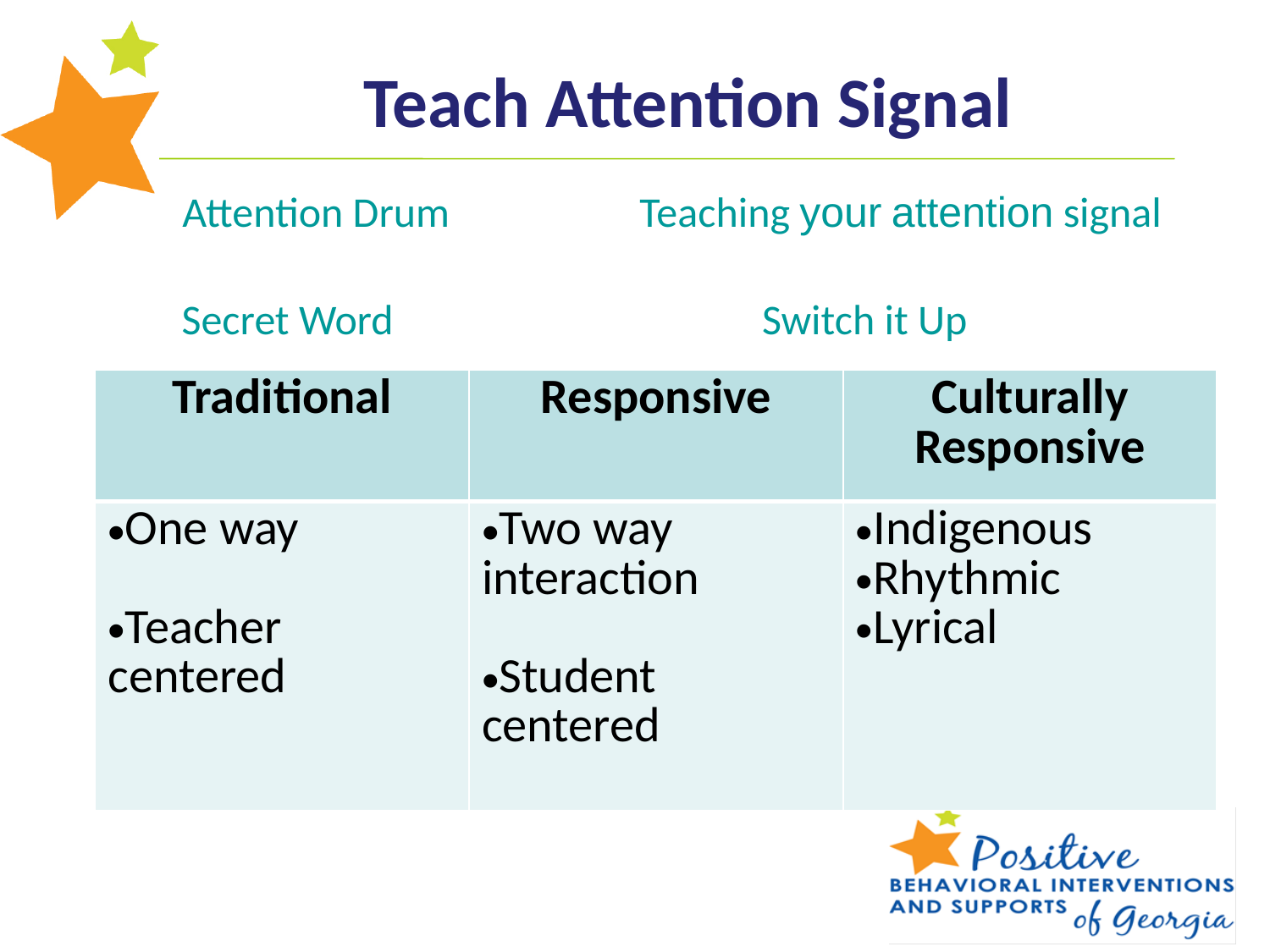

Teach Attention Signal
Attention Drum
Teaching your attention signal
Secret Word
Switch it Up
| Traditional | Responsive | Culturally Responsive |
| --- | --- | --- |
| One way Teacher centered | Two way interaction Student centered | Indigenous Rhythmic Lyrical |